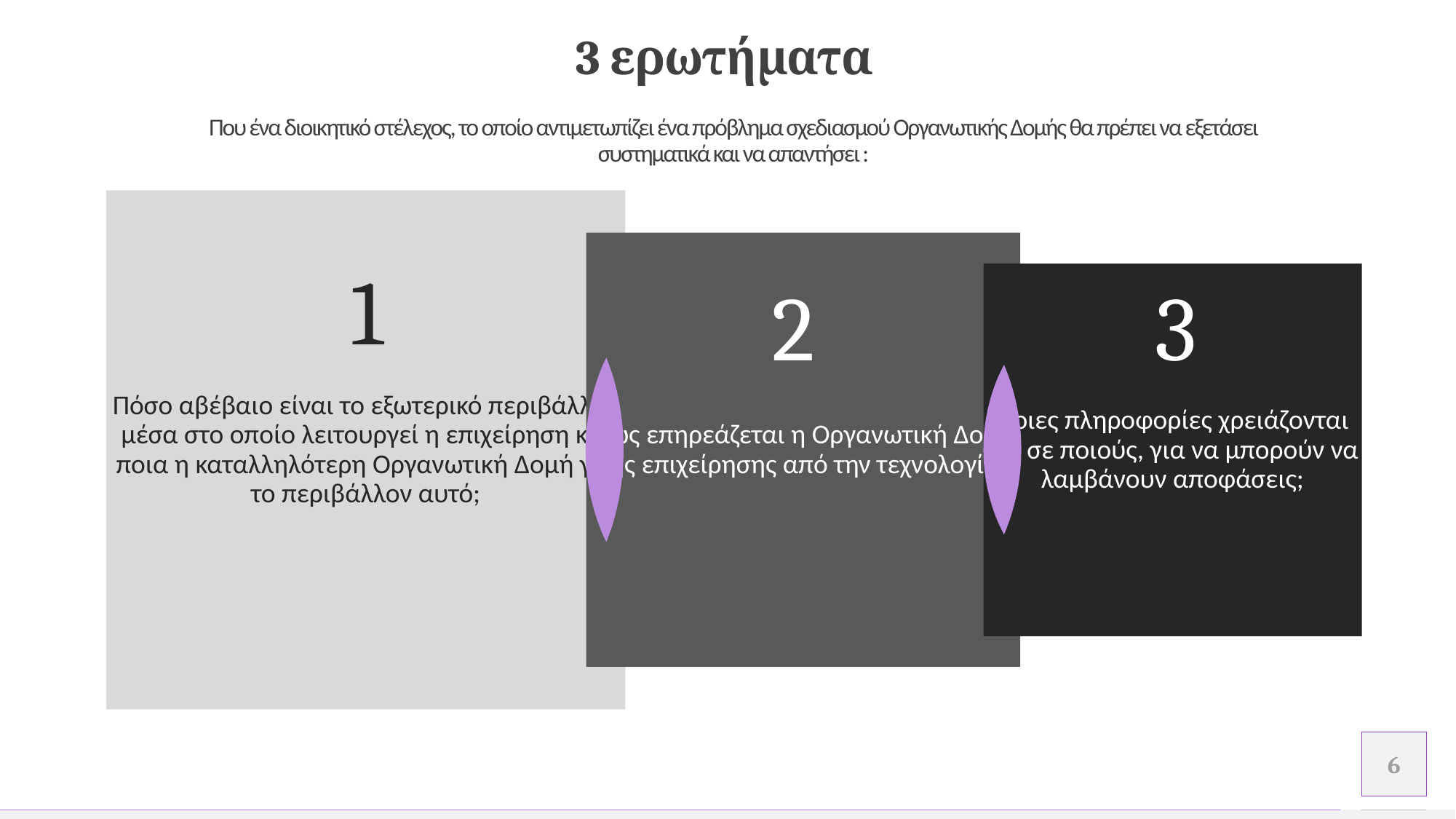

3 ερωτήματα
# Που ένα διοικητικό στέλεχος, το οποίο αντιμετωπίζει ένα πρόβλημα σχεδιασμού Οργανωτικής Δομής θα πρέπει να εξετάσει συστηματικά και να απαντήσει :
Πόσο αβέβαιο είναι το εξωτερικό περιβάλλον μέσα στο οποίο λειτουργεί η επιχείρηση και ποια η καταλληλότερη Οργανωτική Δομή για το περιβάλλον αυτό;
1
3
2
Πώς επηρεάζεται η Οργανωτική Δομή της επιχείρησης από την τεχνολογία;
Ποιες πληροφορίες χρειάζονται και σε ποιούς, για να μπορούν να λαμβάνουν αποφάσεις;

.
.
6
Προσθέστε υποσέλιδο